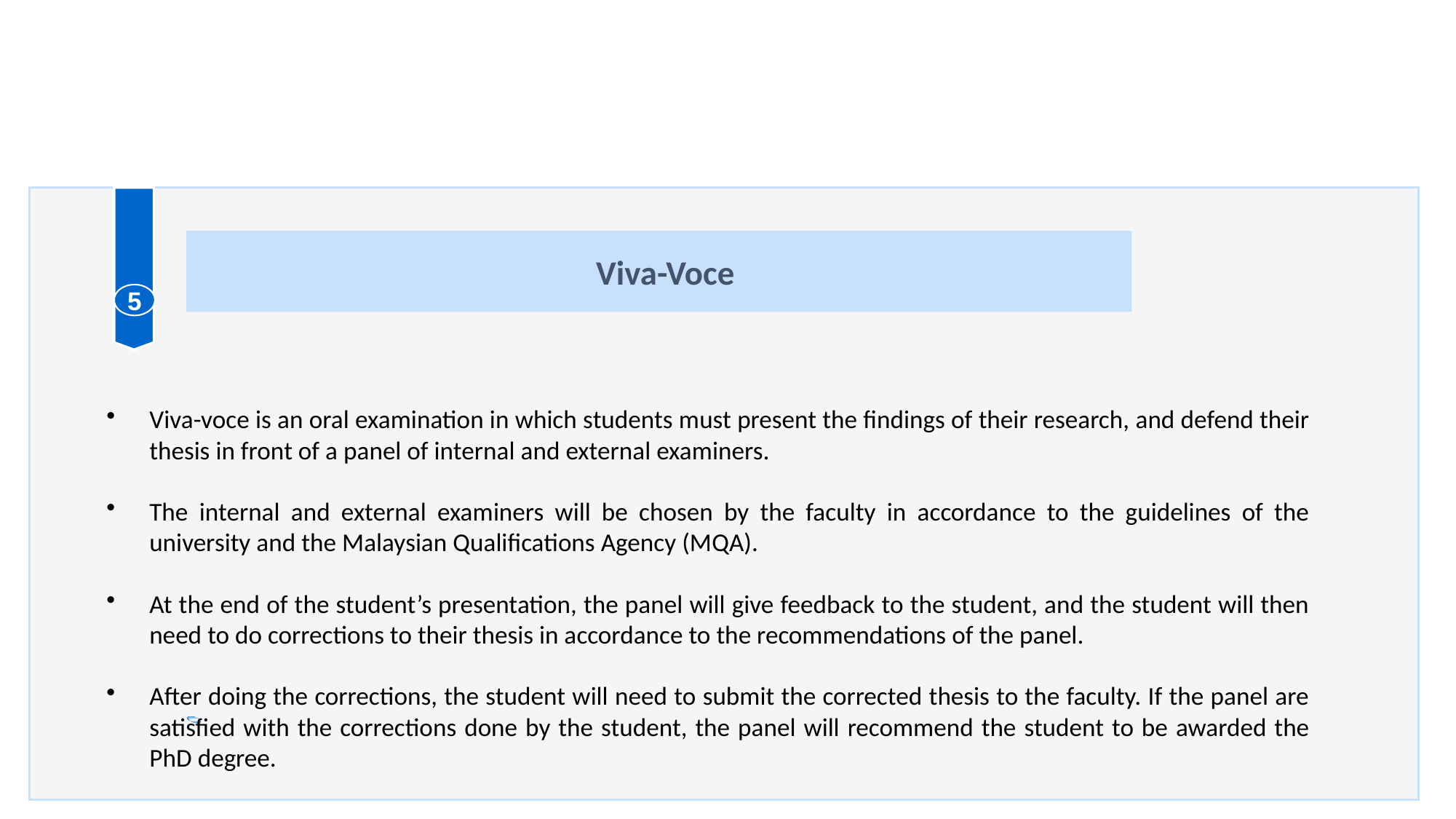

Key Milestones of the PhD programme

Viva-Voce

5
Viva-voce is an oral examination in which students must present the findings of their research, and defend their thesis in front of a panel of internal and external examiners.

The internal and external examiners will be chosen by the faculty in accordance to the guidelines of the university and the Malaysian Qualifications Agency (MQA).

At the end of the student’s presentation, the panel will give feedback to the student, and the student will then need to do corrections to their thesis in accordance to the recommendations of the panel.

After doing the corrections, the student will need to submit the corrected thesis to the faculty. If the panel are satisfied with the corrections done by the student, the panel will recommend the student to be awarded the PhD degree.